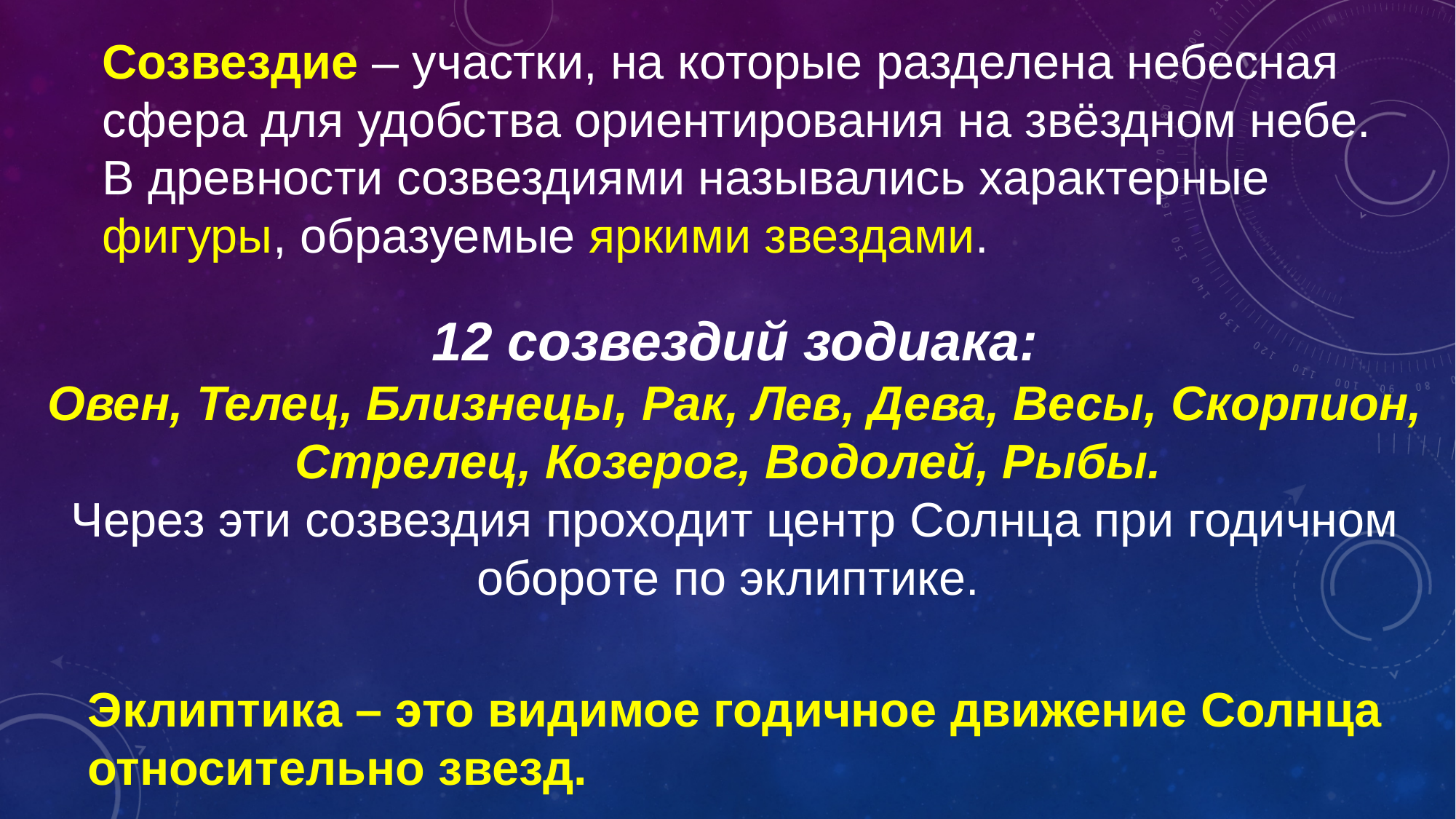

Созвездие – участки, на которые разделена небесная сфера для удобства ориентирования на звёздном небе.
В древности созвездиями назывались характерные фигуры, образуемые яркими звездами.
12 созвездий зодиака:
Овен, Телец, Близнецы, Рак, Лев, Дева, Весы, Скорпион, Стрелец, Козерог, Водолей, Рыбы.
Через эти созвездия проходит центр Солнца при годичном обороте по эклиптике.
Эклиптика – это видимое годичное движение Солнца
относительно звезд.